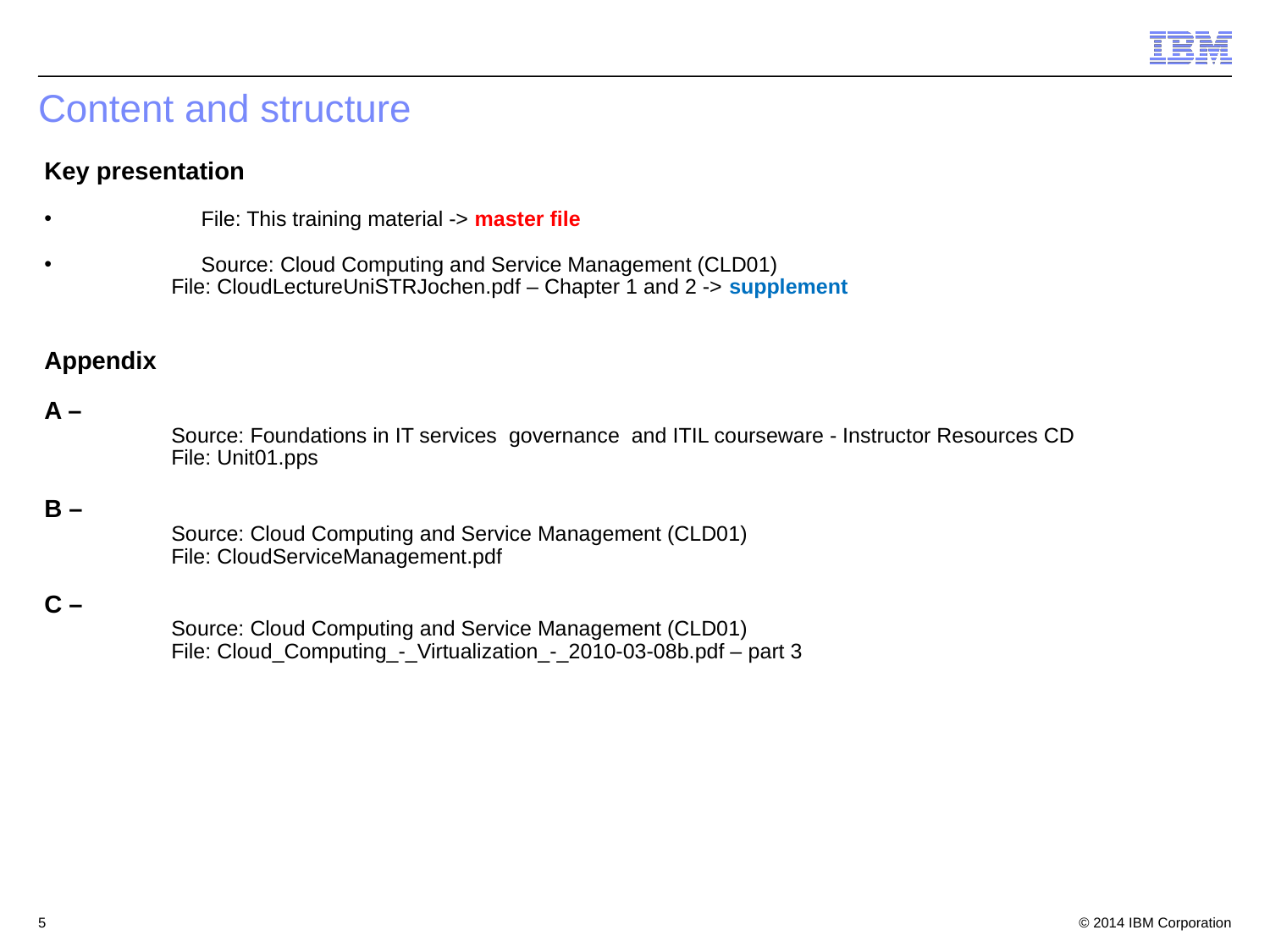

# Content and structure
Key presentation

	File: This training material -> master file

	Source: Cloud Computing and Service Management (CLD01)
	File: CloudLectureUniSTRJochen.pdf – Chapter 1 and 2 -> supplement

Appendix

A –
	Source: Foundations in IT services  governance  and ITIL courseware - Instructor Resources CD
	File: Unit01.pps

B –
	Source: Cloud Computing and Service Management (CLD01)
	File: CloudServiceManagement.pdf

C –
	Source: Cloud Computing and Service Management (CLD01)
	File: Cloud_Computing_-_Virtualization_-_2010-03-08b.pdf – part 3

5